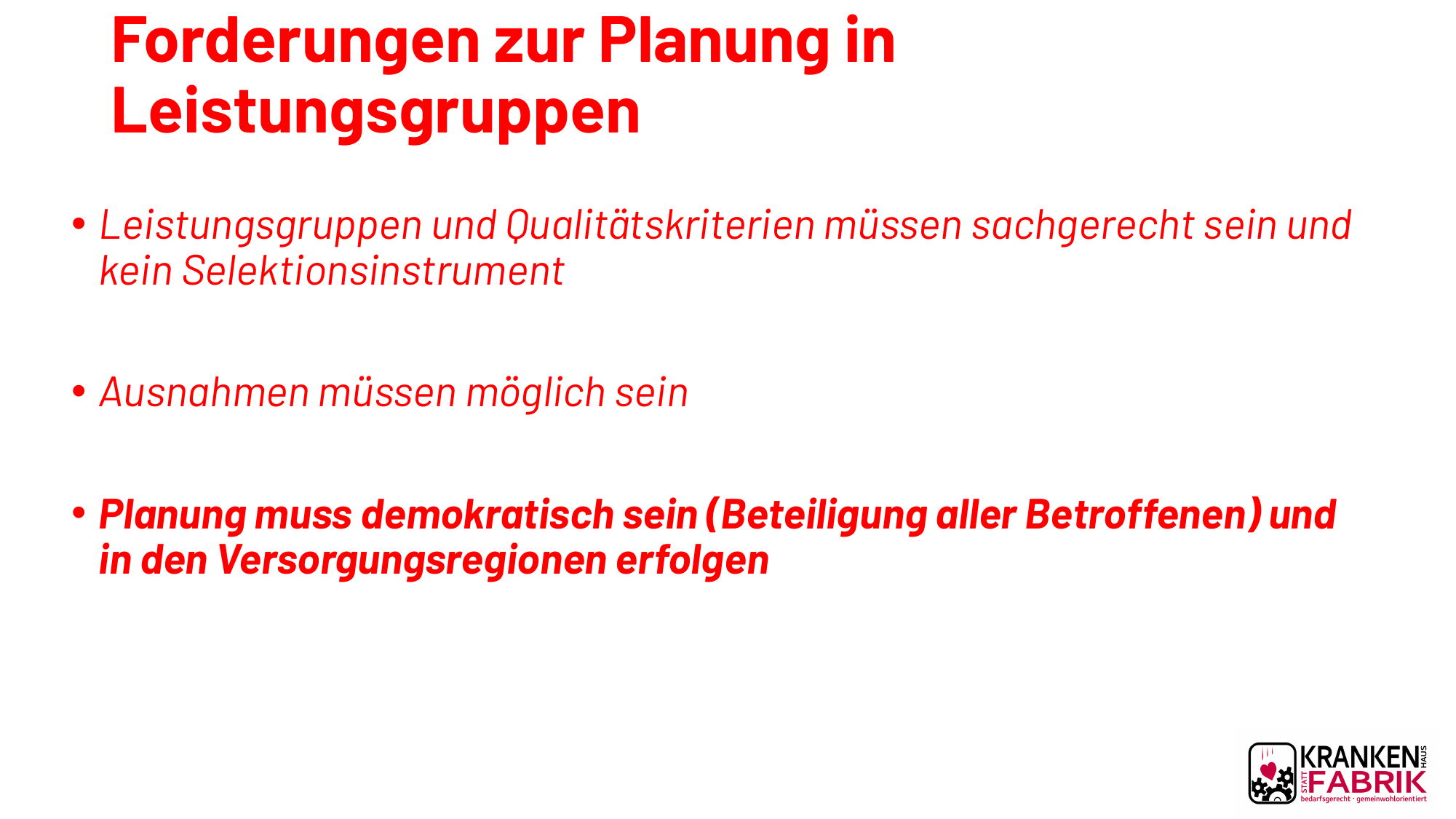

# Forderungen zur Planung in Leistungsgruppen
Leistungsgruppen und Qualitätskriterien müssen sachgerecht sein und kein Selektionsinstrument

Ausnahmen müssen möglich sein

Planung muss demokratisch sein (Beteiligung aller Betroffenen) und in den Versorgungsregionen erfolgen